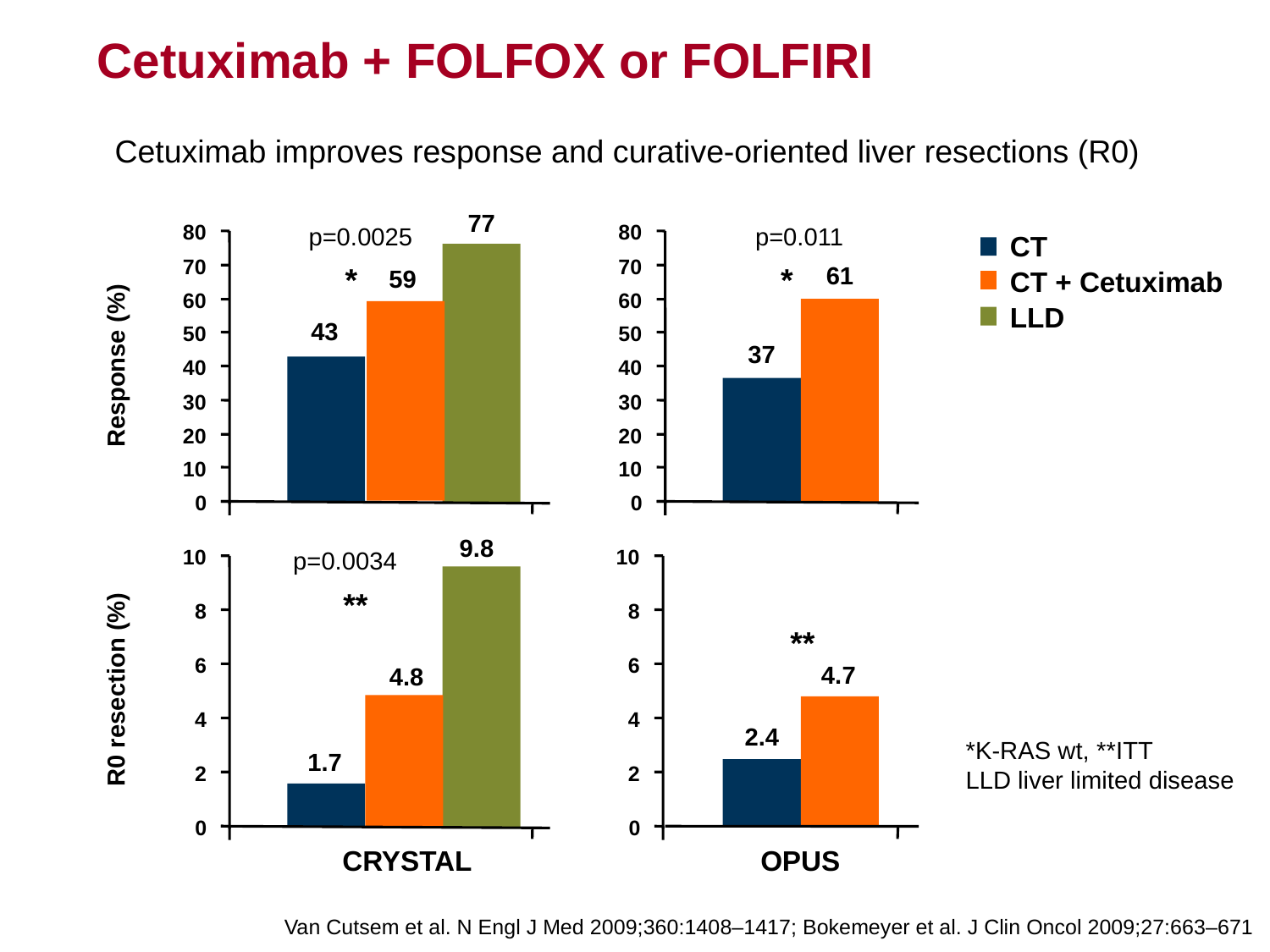

Cetuximab + FOLFOX or FOLFIRI
Cetuximab improves response and curative-oriented liver resections (R0)
77
p=0.0025
p=0.011
80
80
CT

70
70
*
*
61
59
CT + Cetuximab

60
60
LLD

43
50
50

37
Response (%)
40
40

30
30

20
20

10
10

0
0

9.8
p=0.0034
10
10

**
8
8

**
6
6
4.7
4.8

R0 resection (%)

4
4
2.4

*K-RAS wt, **ITT
LLD liver limited disease
1.7

2
2

0
0

CRYSTAL
OPUS
Van Cutsem et al. N Engl J Med 2009;360:1408–1417; Bokemeyer et al. J Clin Oncol 2009;27:663–671